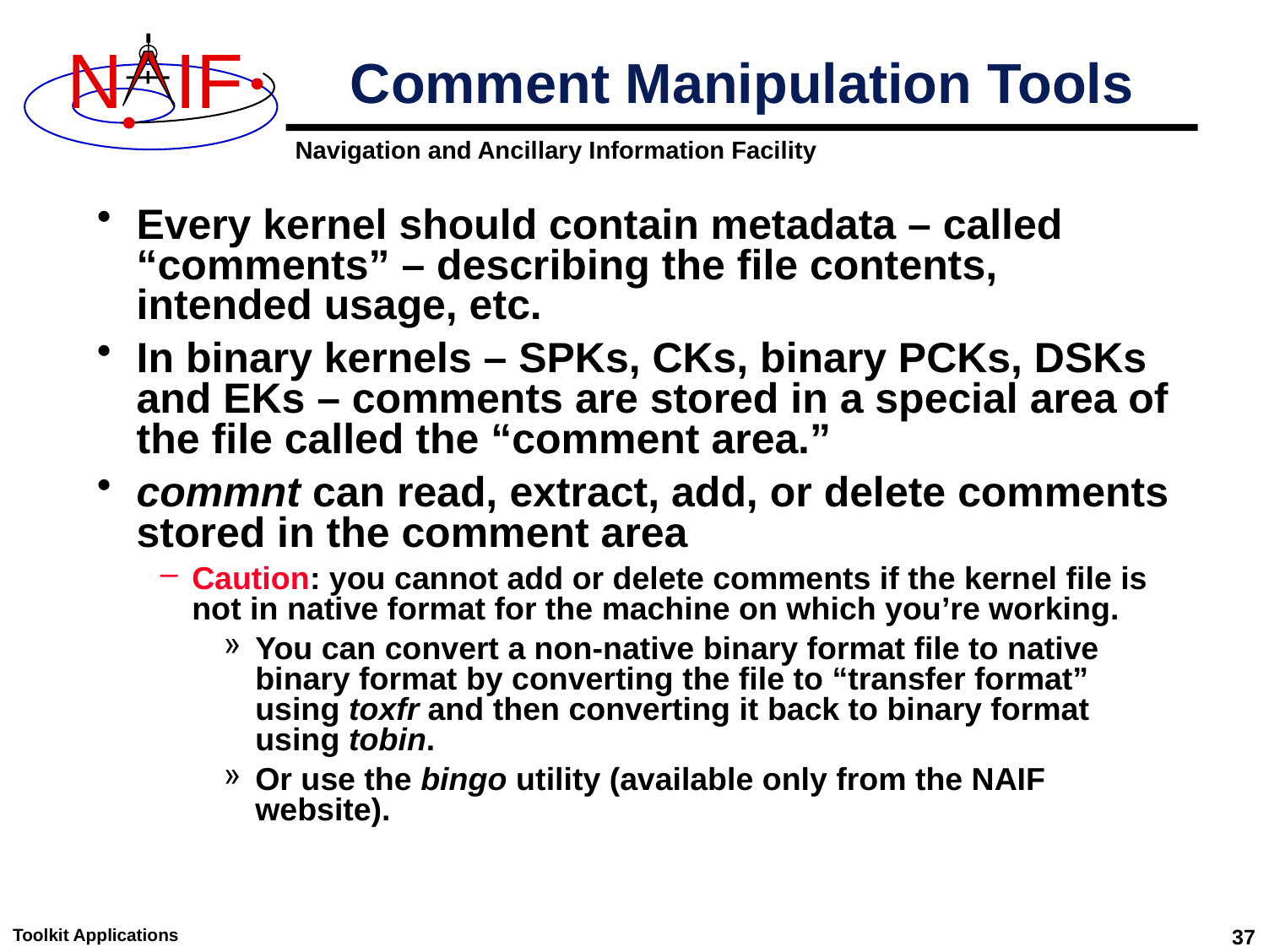

# Comment Manipulation Tools
Every kernel should contain metadata – called “comments” – describing the file contents, intended usage, etc.
In binary kernels – SPKs, CKs, binary PCKs, DSKs and EKs – comments are stored in a special area of the file called the “comment area.”
commnt can read, extract, add, or delete comments stored in the comment area
Caution: you cannot add or delete comments if the kernel file is not in native format for the machine on which you’re working.
You can convert a non-native binary format file to native binary format by converting the file to “transfer format” using toxfr and then converting it back to binary format using tobin.
Or use the bingo utility (available only from the NAIF website).
Toolkit Applications
37